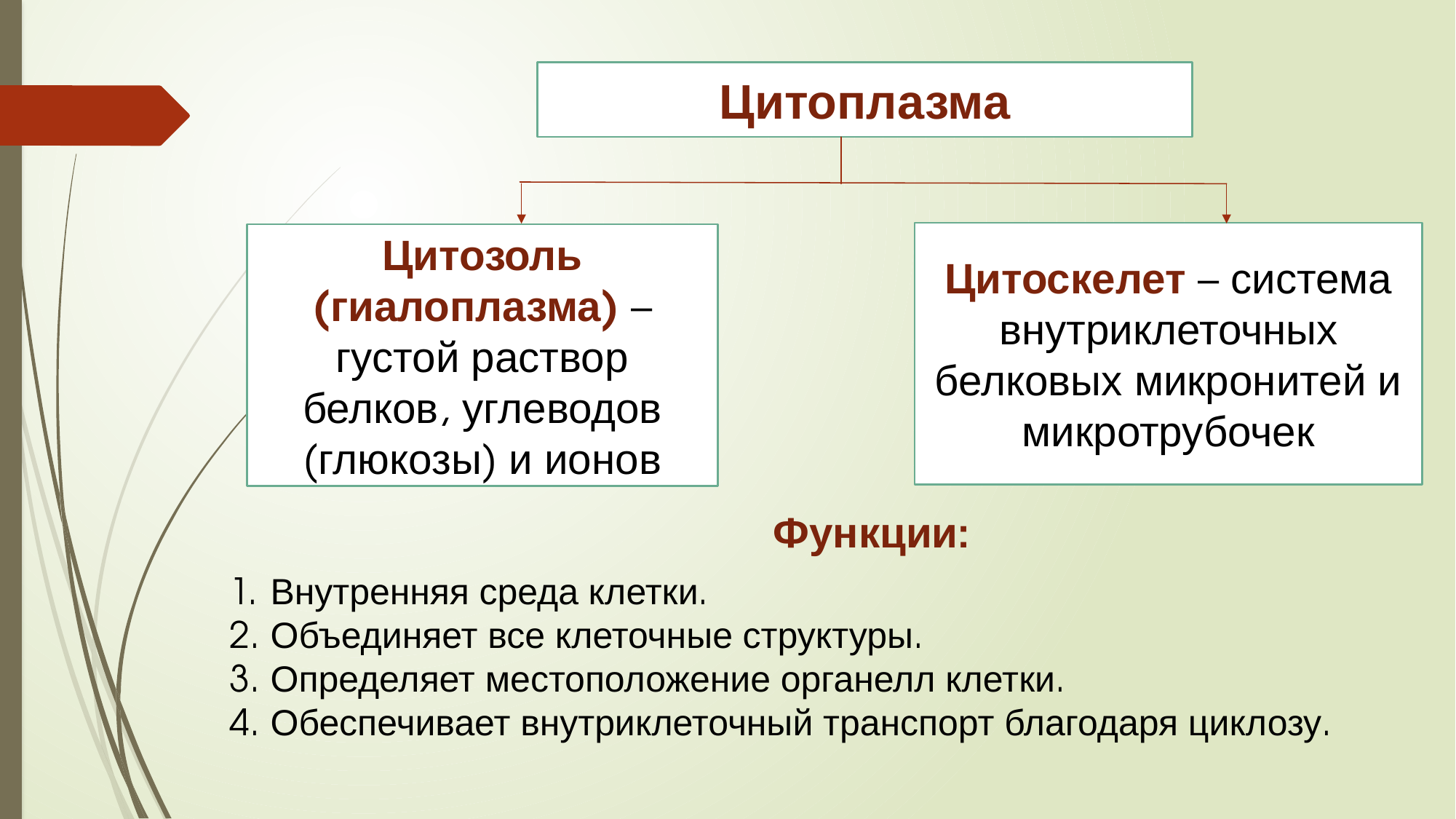

Цитоплазма
Цитоскелет – система внутриклеточных белковых микронитей и микротрубочек
Цитозоль (гиалоплазма) – густой раствор белков, углеводов (глюкозы) и ионов
Функции:
Внутренняя среда клетки.
Объединяет все клеточные структуры.
Определяет местоположение органелл клетки.
Обеспечивает внутриклеточный транспорт благодаря циклозу.